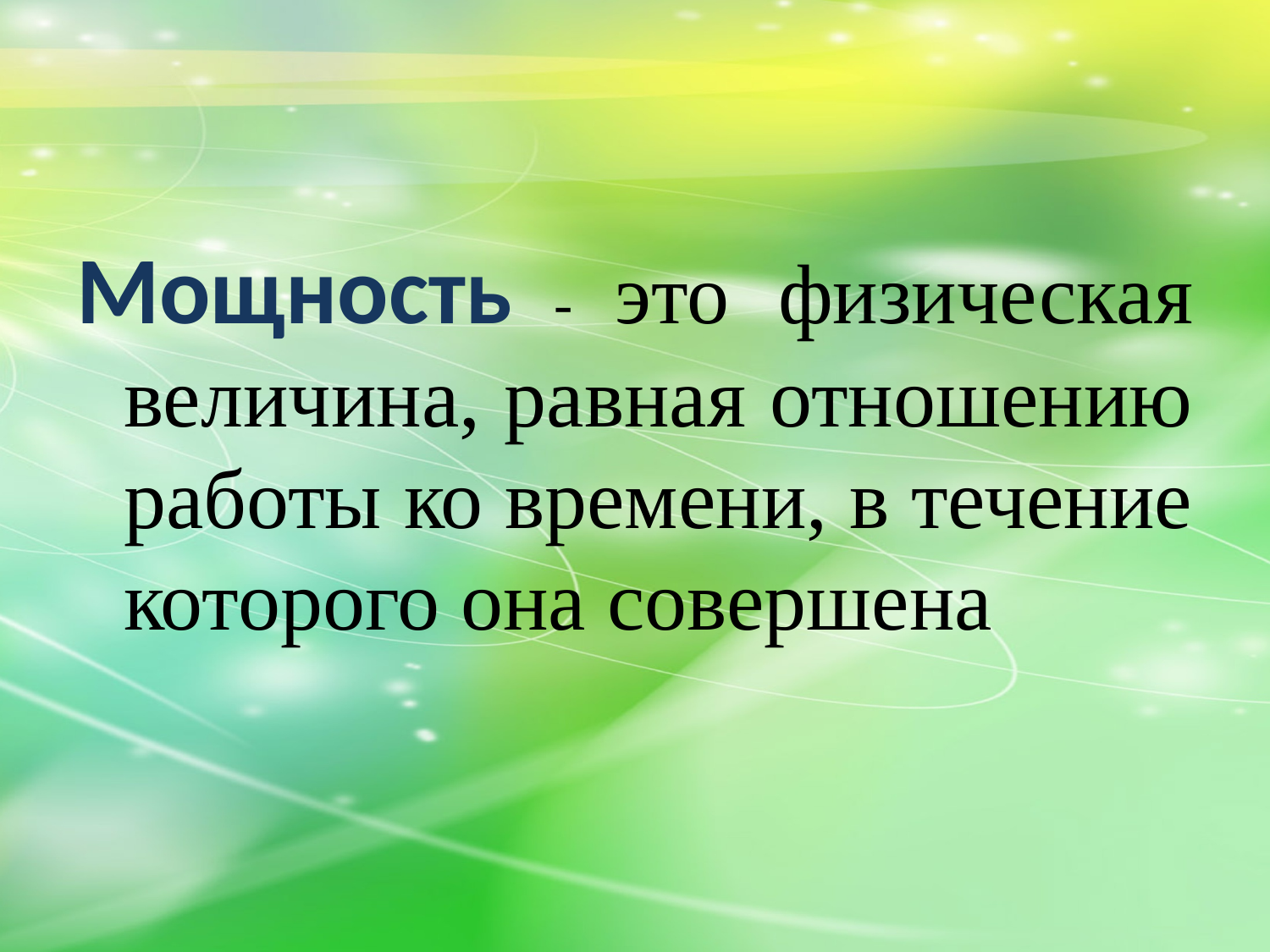

#
Мощность - это физическая величина, равная отношению работы ко времени, в течение которого она совершена